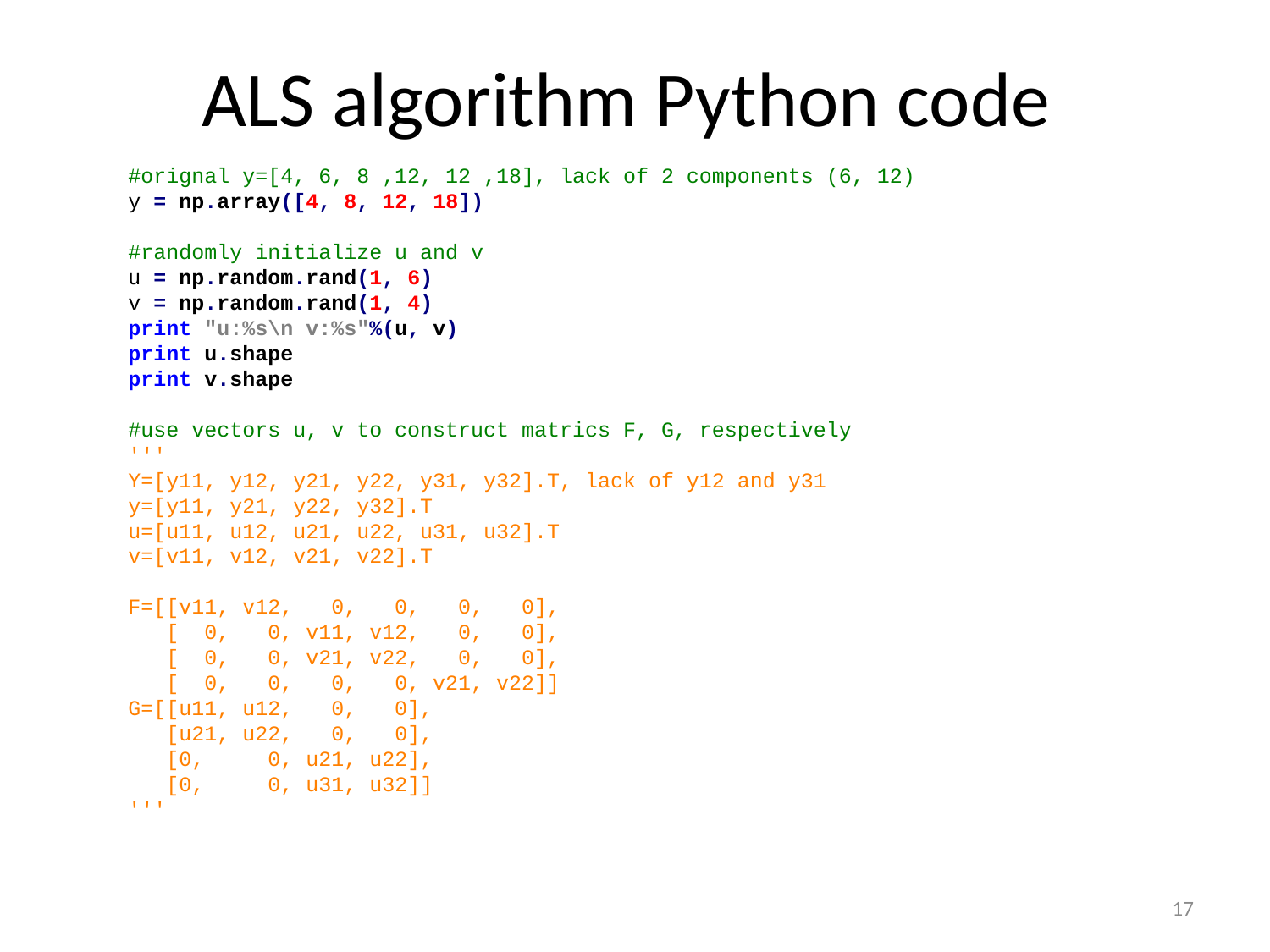

# ALS algorithm Python code
    #orignal y=[4, 6, 8 ,12, 12 ,18], lack of 2 components (6, 12)
    y = np.array([4, 8, 12, 18])

    #randomly initialize u and v
    u = np.random.rand(1, 6)
    v = np.random.rand(1, 4)
    print "u:%s\n v:%s"%(u, v)
    print u.shape
    print v.shape

    #use vectors u, v to construct matrics F, G, respectively
    '''
    Y=[y11, y12, y21, y22, y31, y32].T, lack of y12 and y31
    y=[y11, y21, y22, y32].T
    u=[u11, u12, u21, u22, u31, u32].T
    v=[v11, v12, v21, v22].T

    F=[[v11, v12,   0,   0,   0,   0],
       [  0,   0, v11, v12,   0,   0],
       [  0,   0, v21, v22,   0,   0],
       [  0,   0,   0,   0, v21, v22]]
    G=[[u11, u12,   0,   0],
       [u21, u22,   0,   0],
       [0,     0, u21, u22],
       [0,     0, u31, u32]]
    '''
17